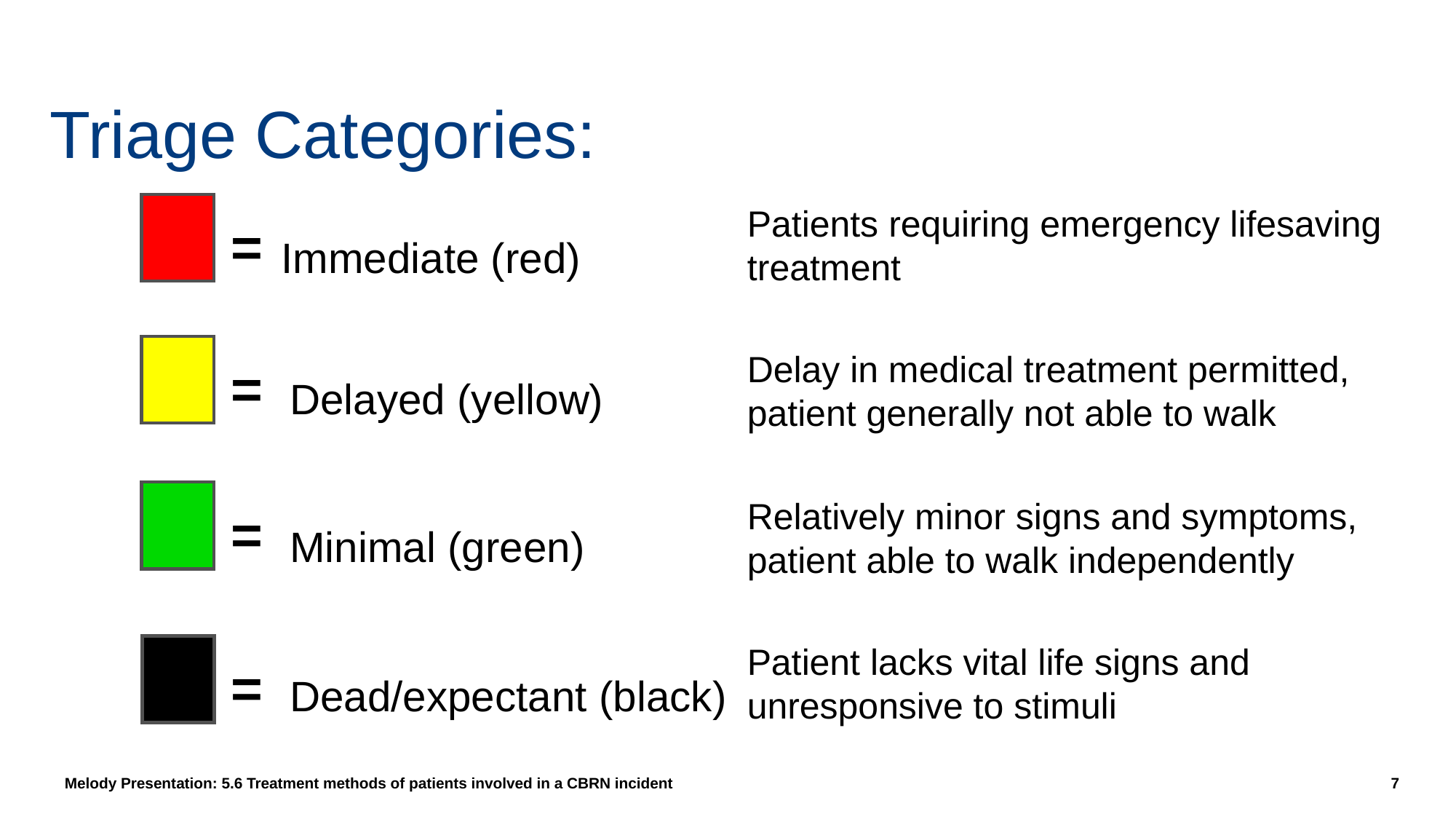

Triage Categories:

=

Patients requiring emergency lifesaving treatment
Immediate (red)

=

Delay in medical treatment permitted, patient generally not able to walk
Delayed (yellow)

Relatively minor signs and symptoms, patient able to walk independently

=

Minimal (green)
Patient lacks vital life signs and unresponsive to stimuli
X
Dead/expectant (black)
=

Melody Presentation: 5.6 Treatment methods of patients involved in a CBRN incident
7